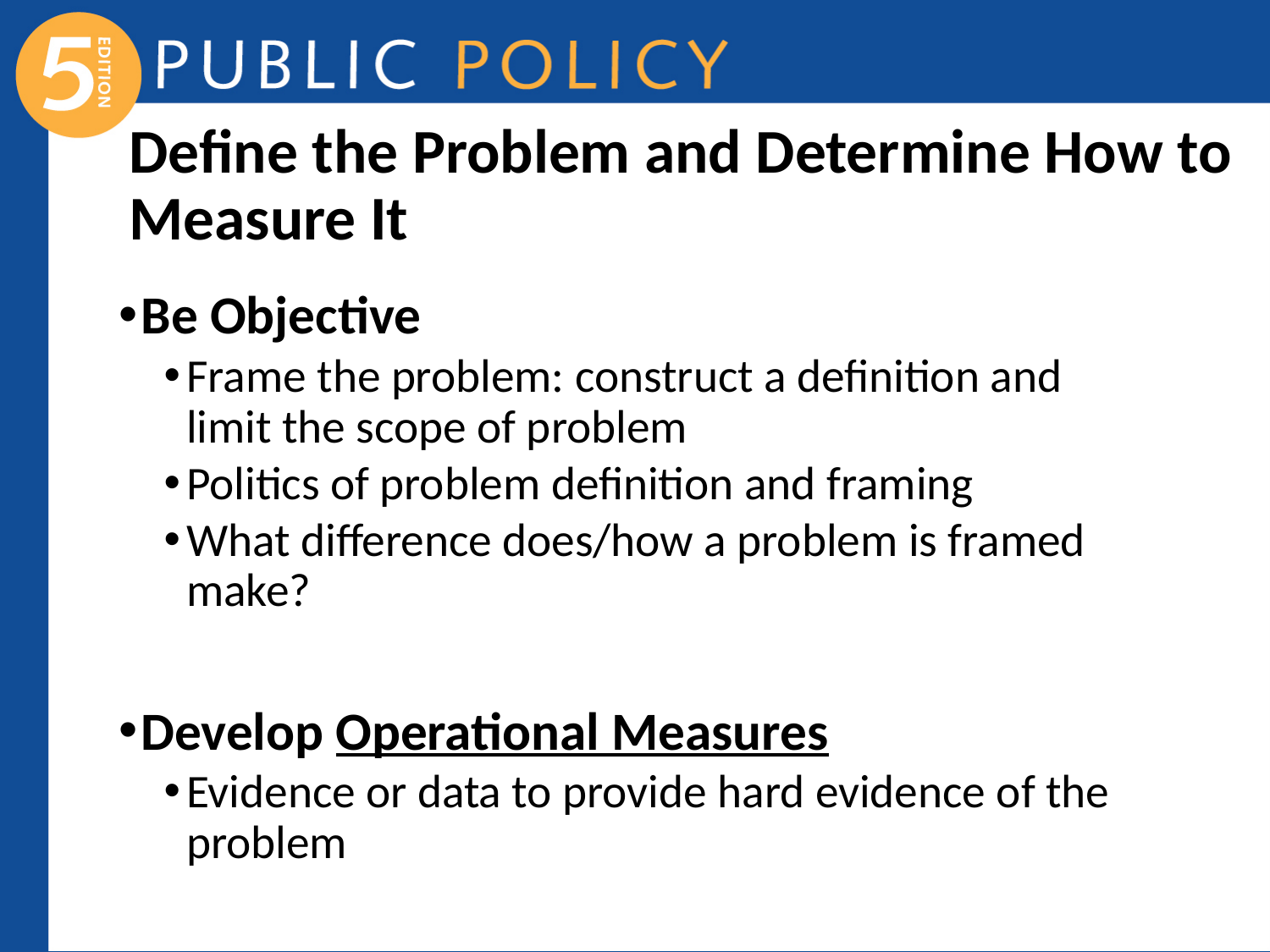

# Define the Problem and Determine How to Measure It
Be Objective
Frame the problem: construct a definition and limit the scope of problem
Politics of problem definition and framing
What difference does/how a problem is framed make?

Develop Operational Measures
Evidence or data to provide hard evidence of the problem